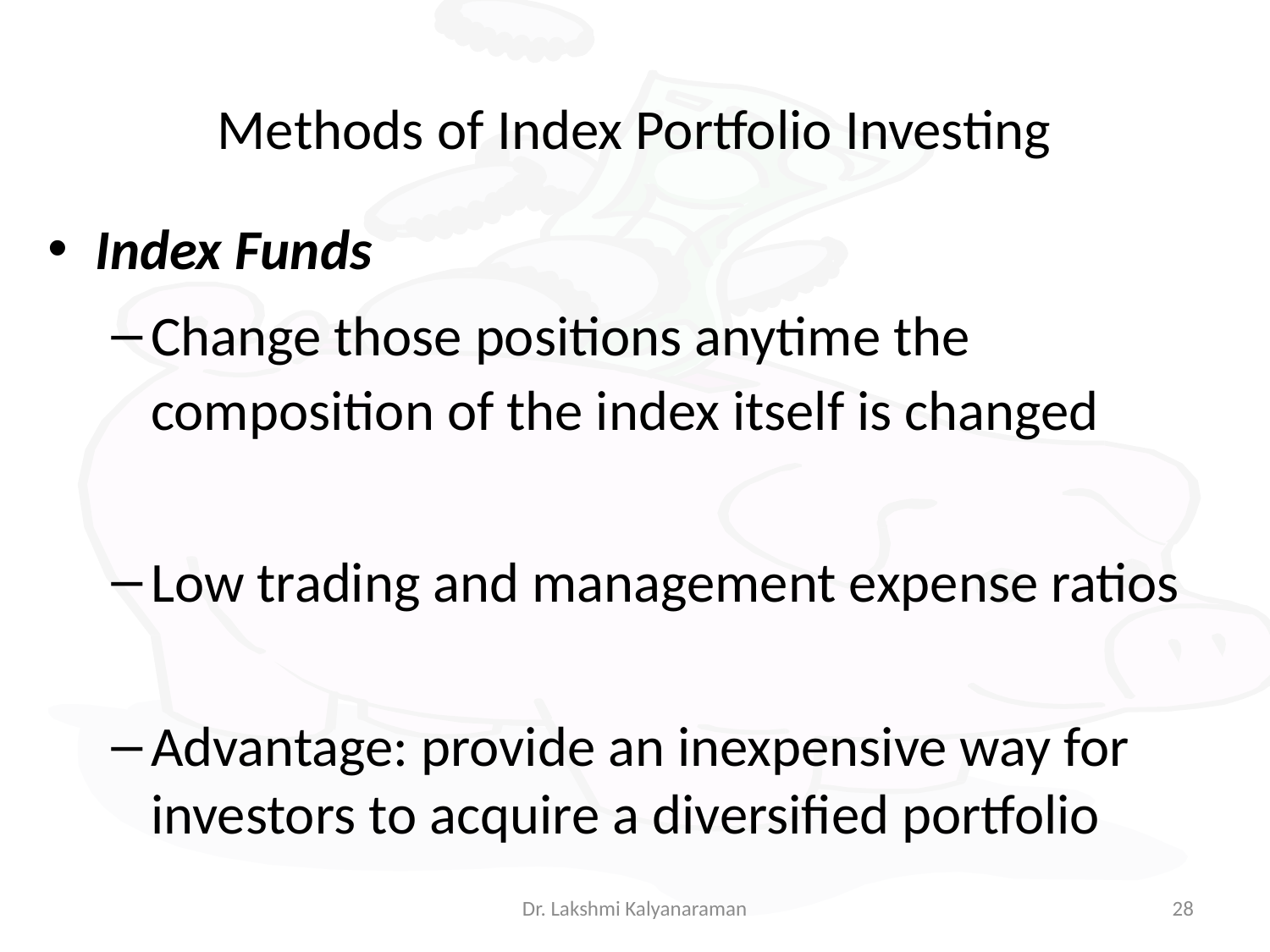

# Methods of Index Portfolio Investing
Index Funds
Change those positions anytime the composition of the index itself is changed

Low trading and management expense ratios

Advantage: provide an inexpensive way for investors to acquire a diversified portfolio

Dr. Lakshmi Kalyanaraman
28